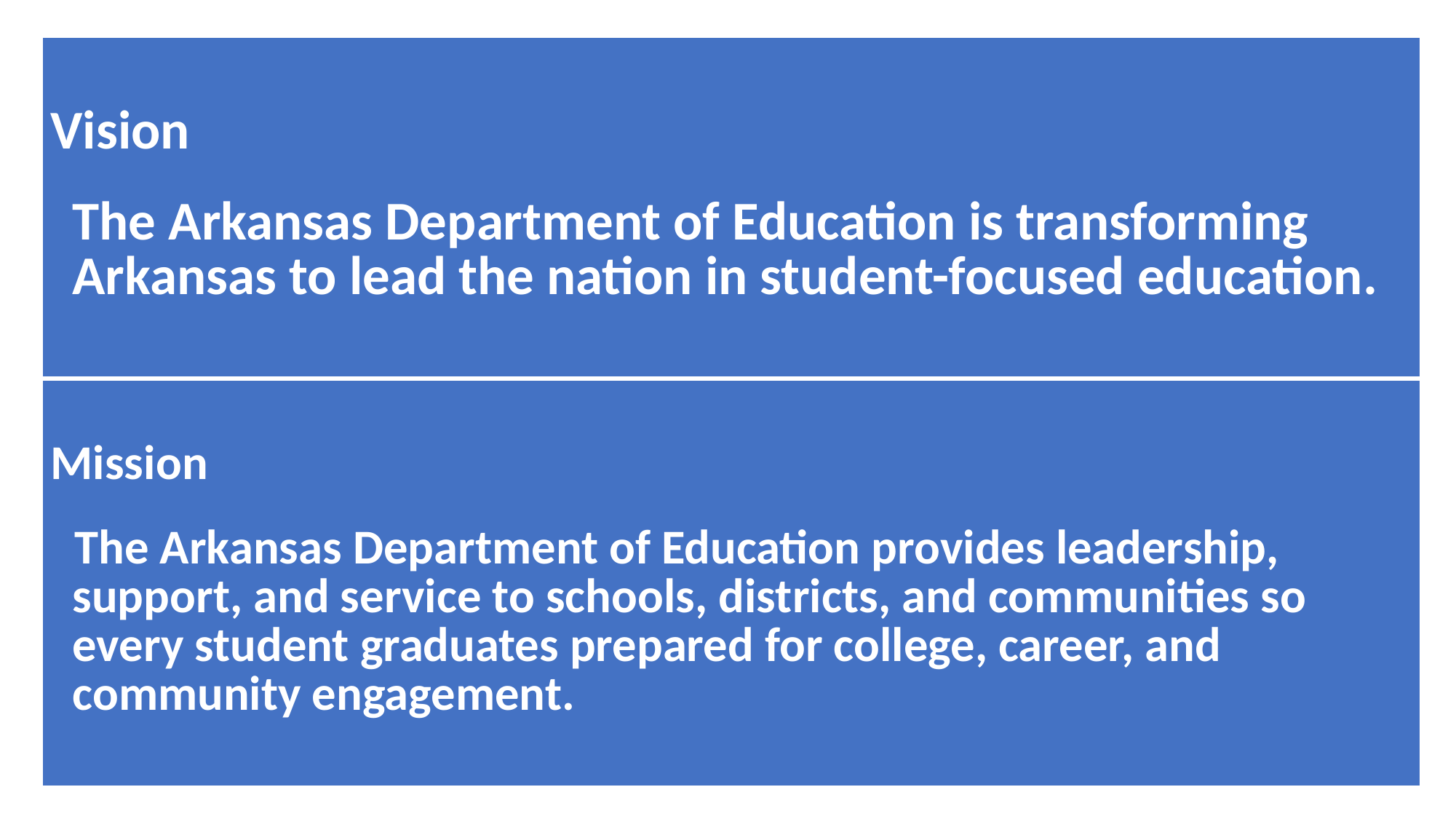

| Vision The Arkansas Department of Education is transforming Arkansas to lead the nation in student-focused education. |
| --- |
| Mission The Arkansas Department of Education provides leadership, support, and service to schools, districts, and communities so every student graduates prepared for college, career, and community engagement. |